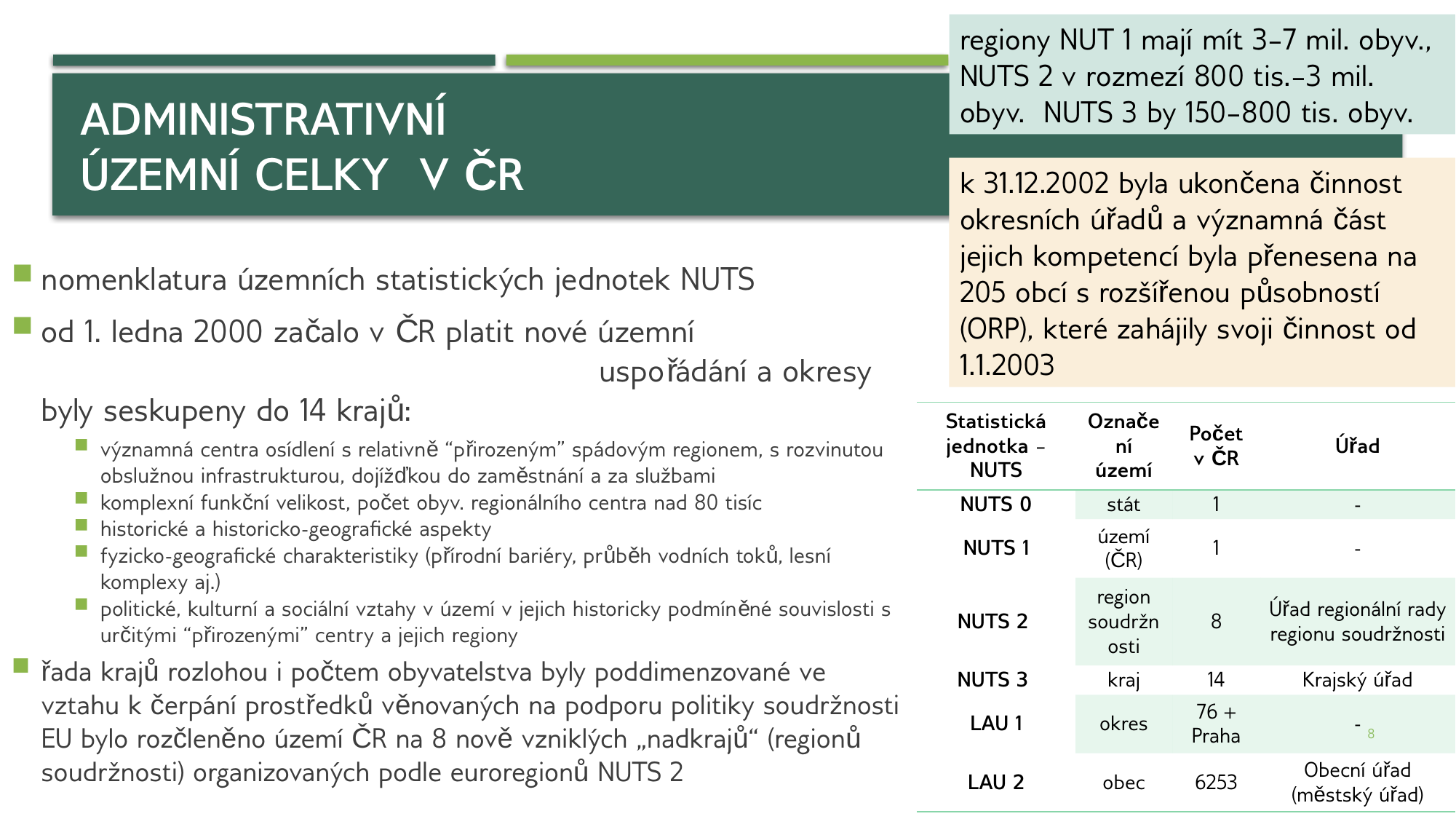

regiony NUT 1 mají mít 3–7 mil. obyv., NUTS 2 v rozmezí 800 tis.–3 mil. obyv.  NUTS 3 by 150–800 tis. obyv.
# Administrativní územní celky  v ČR
k 31.12.2002 byla ukončena činnost okresních úřadů a významná část jejich kompetencí byla přenesena na 205 obcí s rozšířenou působností (ORP), které zahájily svoji činnost od 1.1.2003
nomenklatura územních statistických jednotek NUTS
od 1. ledna 2000 začalo v ČR platit nové územní                                                                               uspořádání a okresy byly seskupeny do 14 krajů:
významná centra osídlení s relativně “přirozeným” spádovým regionem, s rozvinutou obslužnou infrastrukturou, dojížďkou do zaměstnání a za službami
komplexní funkční velikost, počet obyv. regionálního centra nad 80 tisíc
historické a historicko-geografické aspekty
fyzicko-geografické charakteristiky (přírodní bariéry, průběh vodních toků, lesní komplexy aj.)
politické, kulturní a sociální vztahy v území v jejich historicky podmíněné souvislosti s určitými “přirozenými” centry a jejich regiony
řada krajů rozlohou i počtem obyvatelstva byly poddimenzované ve vztahu k čerpání prostředků věnovaných na podporu politiky soudržnosti EU bylo rozčleněno území ČR na 8 nově vzniklých „nadkrajů“ (regionů soudržnosti) organizovaných podle euroregionů NUTS 2
| Statistická jednotka –NUTS | Označení území | Počet v ČR | Úřad |
| --- | --- | --- | --- |
| NUTS 0 | stát | 1 | - |
| NUTS 1 | území (ČR) | 1 | - |
| NUTS 2 | region soudržnosti | 8 | Úřad regionální rady regionu soudržnosti |
| NUTS 3 | kraj | 14 | Krajský úřad |
| LAU 1 | okres | 76 + Praha | - |
| LAU 2 | obec | 6253 | Obecní úřad (městský úřad) |
8